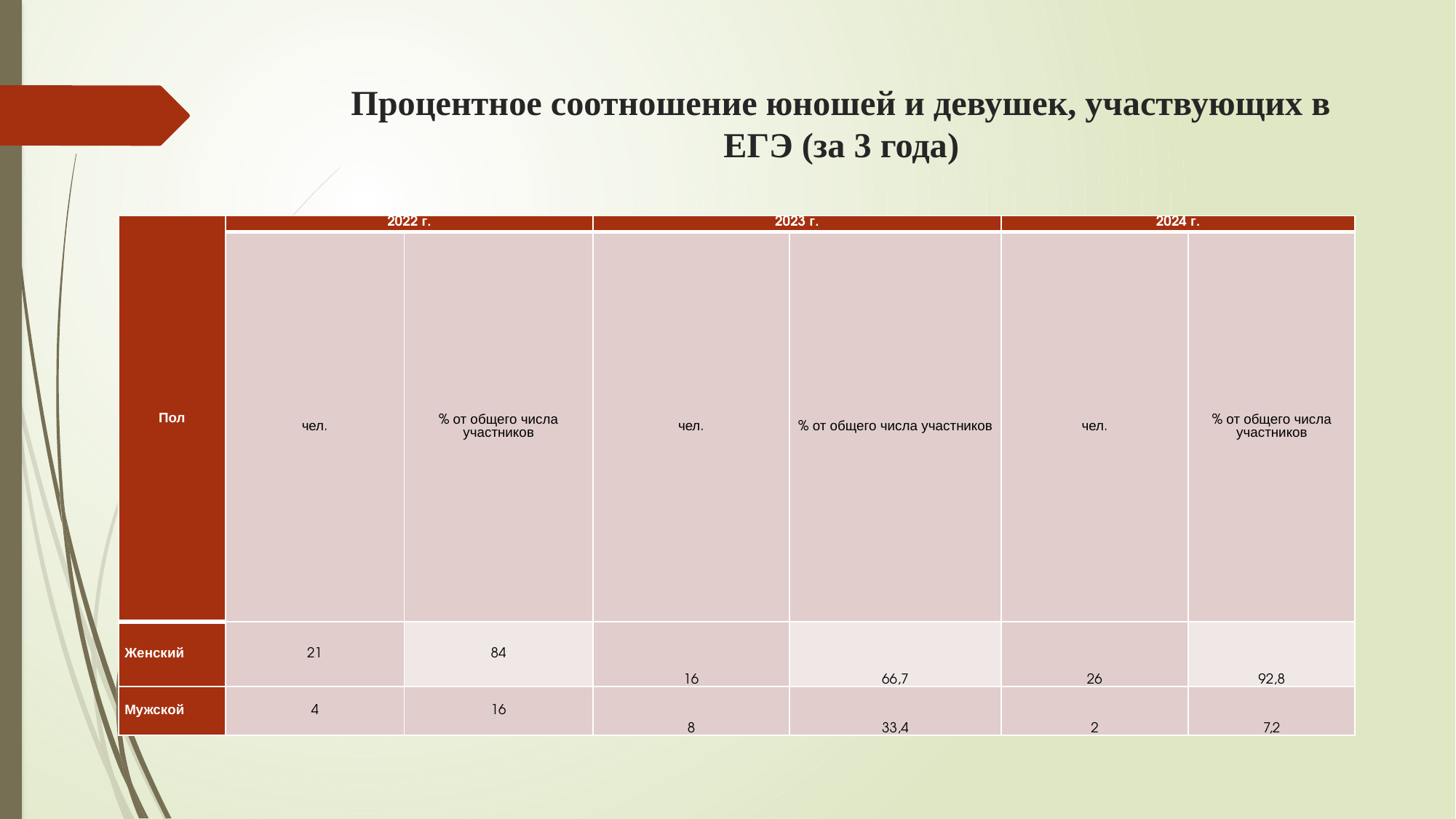

# Процентное соотношение юношей и девушек, участвующих в ЕГЭ (за 3 года)
| Пол | 2022 г. |  | 2023 г. |  | 2024 г. |  |
| --- | --- | --- | --- | --- | --- | --- |
|  | чел. | % от общего числа участников | чел. | % от общего числа участников | чел. | % от общего числа участников |
| Женский | 21 | 84 | 16 | 66,7 | 26 | 92,8 |
| Мужской | 4 | 16 | 8 | 33,4 | 2 | 7,2 |